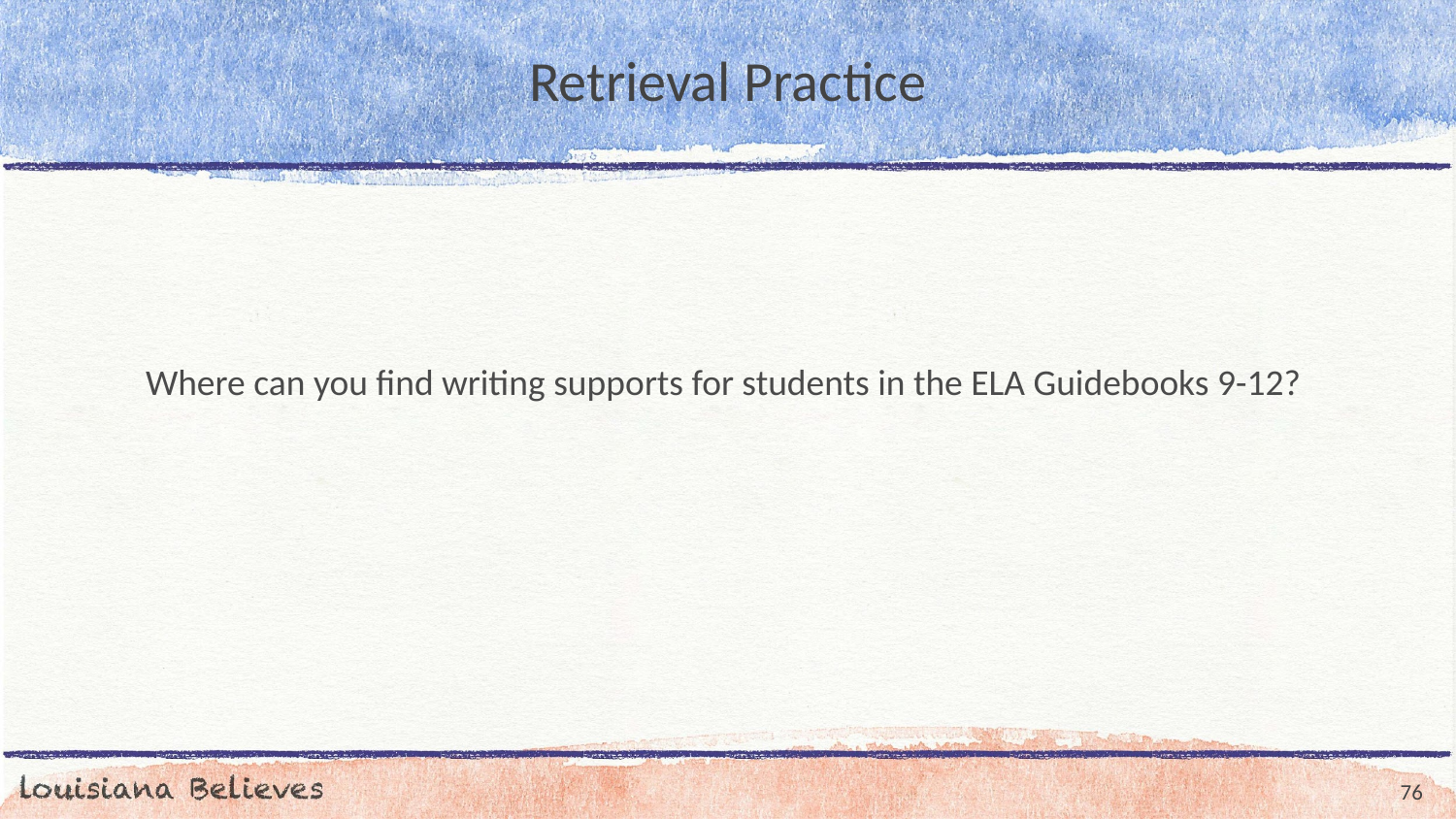

# Retrieval Practice

Where can you find writing supports for students in the ELA Guidebooks 9-12?